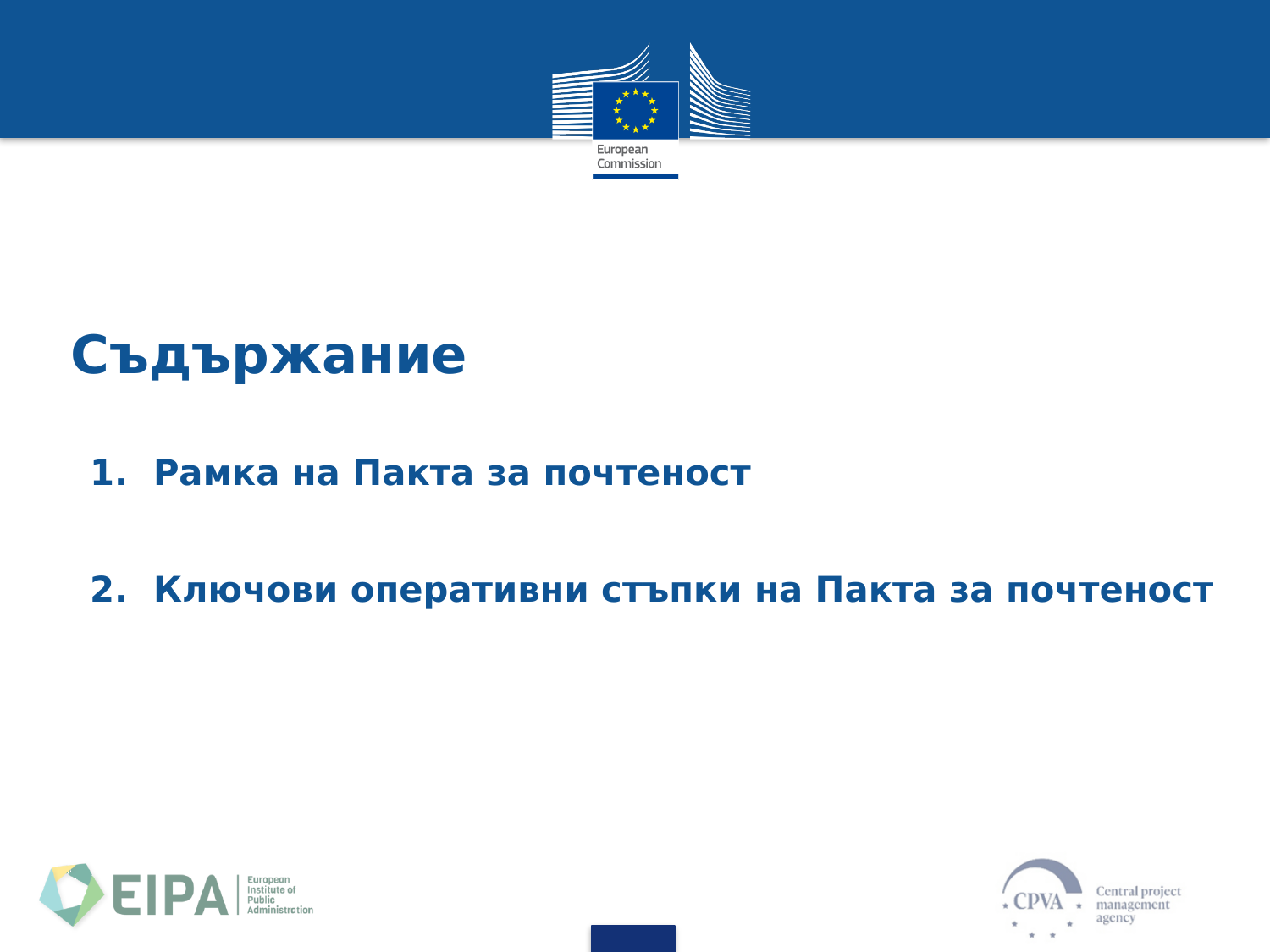

Съдържание

Рамка на Пакта за почтеност

Ключови оперативни стъпки на Пакта за почтеност